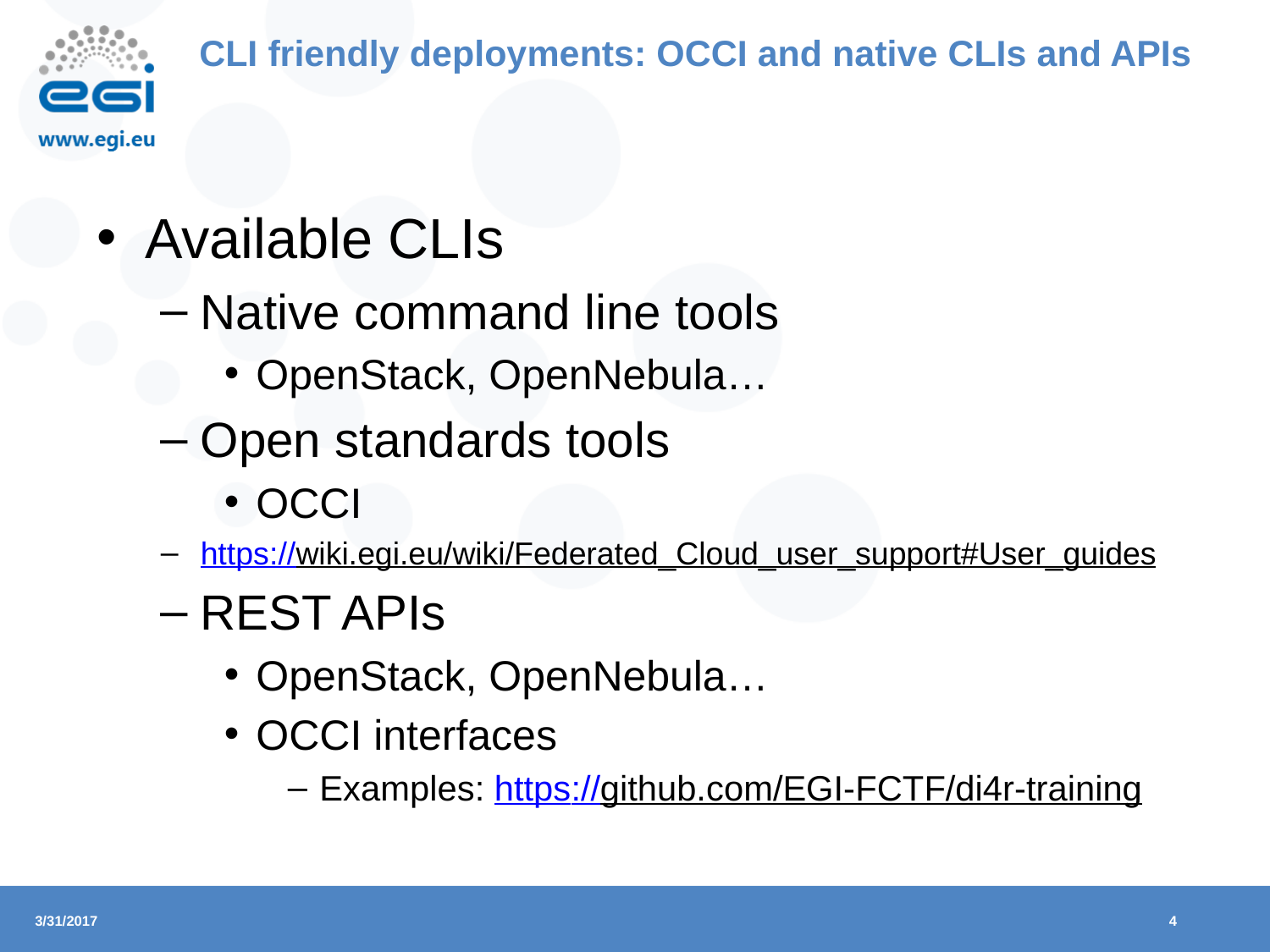

# CLI friendly deployments: OCCI and native CLIs and APIs
Available CLIs
Native command line tools
OpenStack, OpenNebula…
Open standards tools
OCCI
https://wiki.egi.eu/wiki/Federated_Cloud_user_support#User_guides
REST APIs
OpenStack, OpenNebula…
OCCI interfaces
Examples: https://github.com/EGI-FCTF/di4r-training